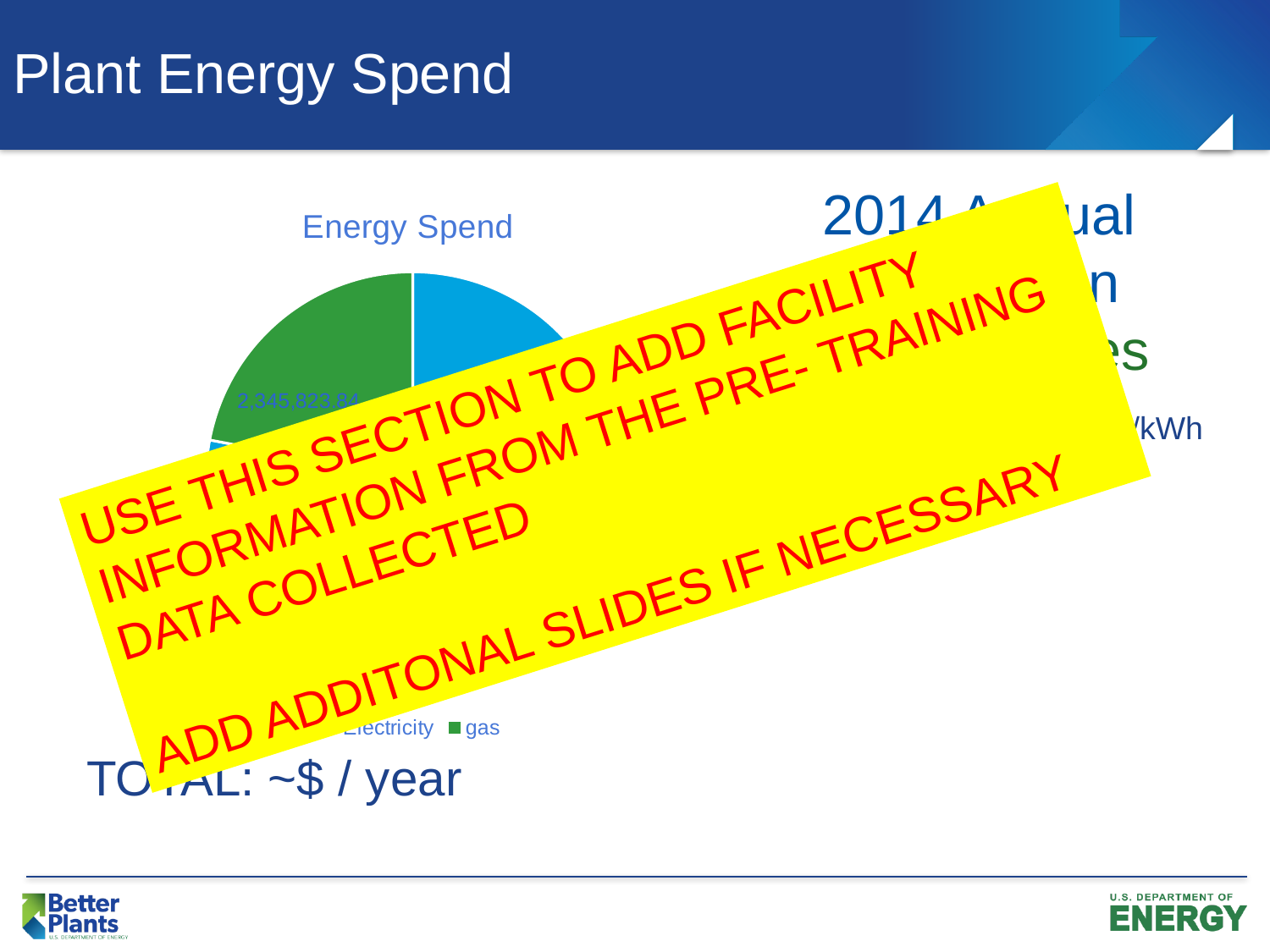

Plant Energy Spend

### Chart: Annual Energy Cost

| Category |
|---|

### Chart:

| Category | Energy Spend  |
|---|---|
| Electricity | 8305302.800000002 |
| gas | 2345823.8383539002 |
# 2014 Annual Information
Energy Rates
USE THIS SECTION TO ADD FACILITY INFORMATION FROM THE PRE- TRAINING DATA COLLECTED

ADD ADDITONAL SLIDES IF NECESSARY
Electricity	  $0.05/kWh
Natural Gas	  $3.00/MMBTU

TOTAL: ~$ / year